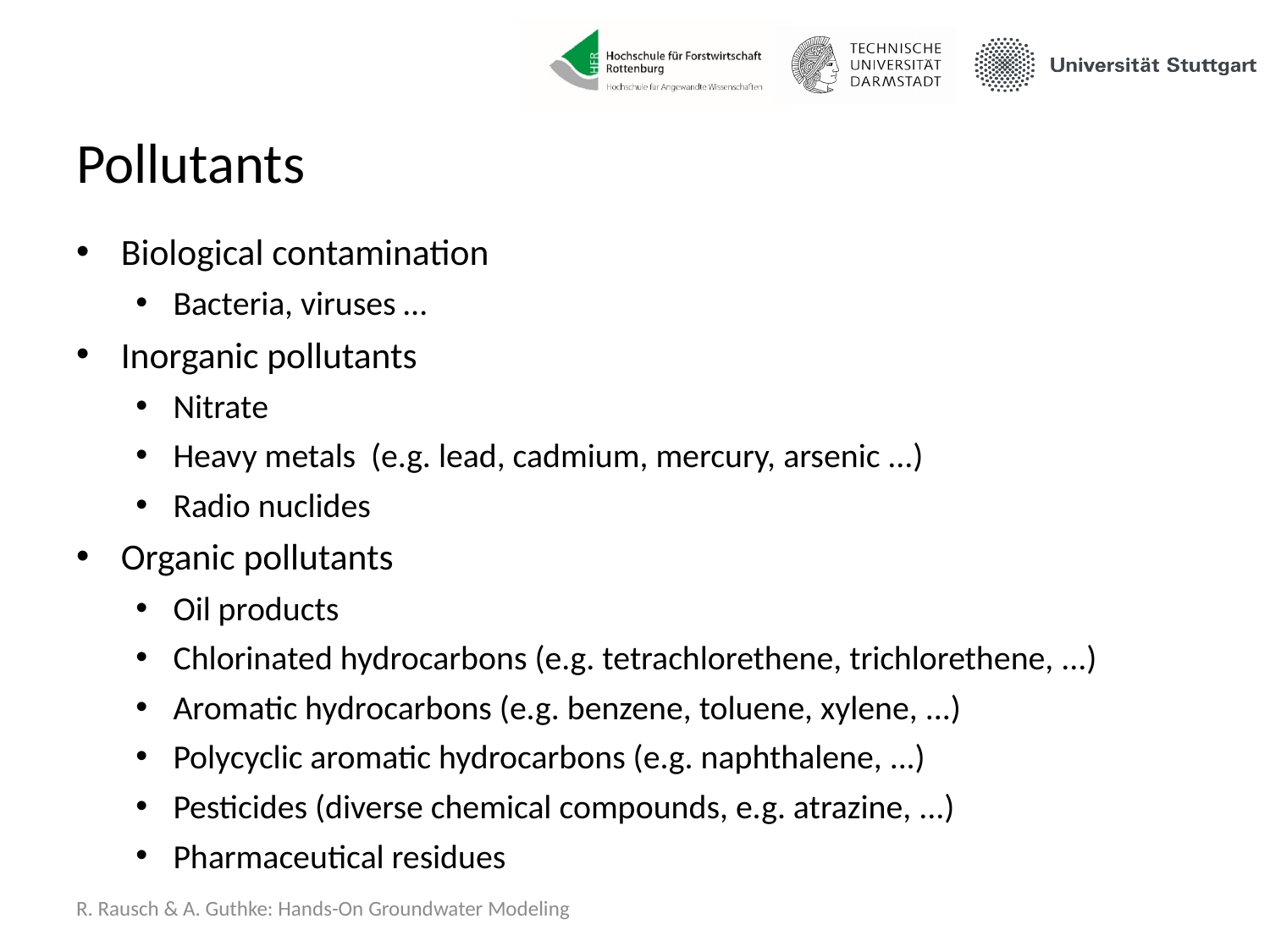

# Pollutants
Biological contamination
Bacteria, viruses …
Inorganic pollutants
Nitrate
Heavy metals  (e.g. lead, cadmium, mercury, arsenic ...)
Radio nuclides
Organic pollutants
Oil products
Chlorinated hydrocarbons (e.g. tetrachlorethene, trichlorethene, ...)
Aromatic hydrocarbons (e.g. benzene, toluene, xylene, ...)
Polycyclic aromatic hydrocarbons (e.g. naphthalene, ...)
Pesticides (diverse chemical compounds, e.g. atrazine, ...)
Pharmaceutical residues
R. Rausch & A. Guthke: Hands-On Groundwater Modeling